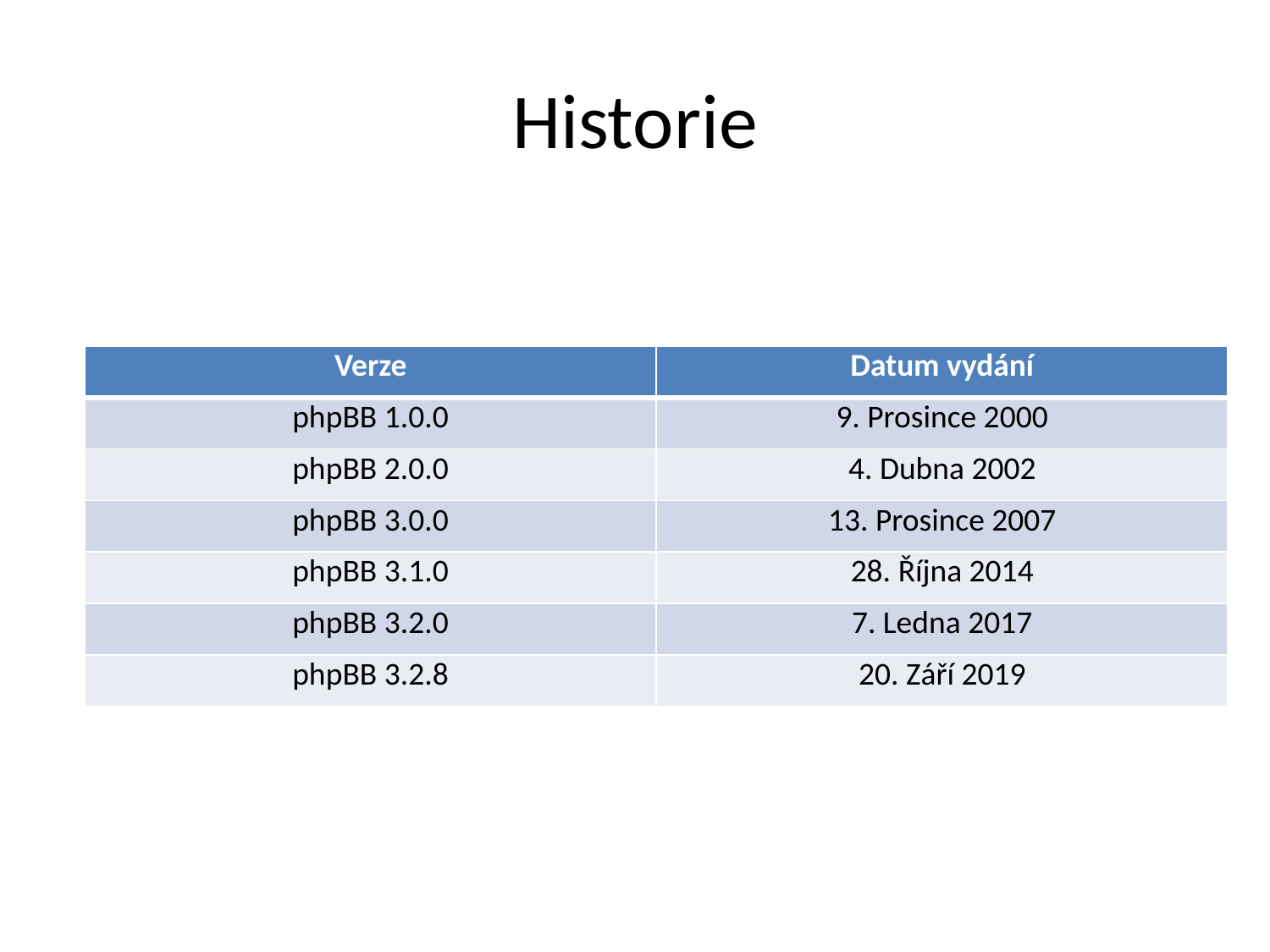

# Historie
| Verze | Datum vydání |
| --- | --- |
| phpBB 1.0.0 | 9. Prosince 2000 |
| phpBB 2.0.0 | 4. Dubna 2002 |
| phpBB 3.0.0 | 13. Prosince 2007 |
| phpBB 3.1.0 | 28. Října 2014 |
| phpBB 3.2.0 | 7. Ledna 2017 |
| phpBB 3.2.8 | 20. Září 2019 |